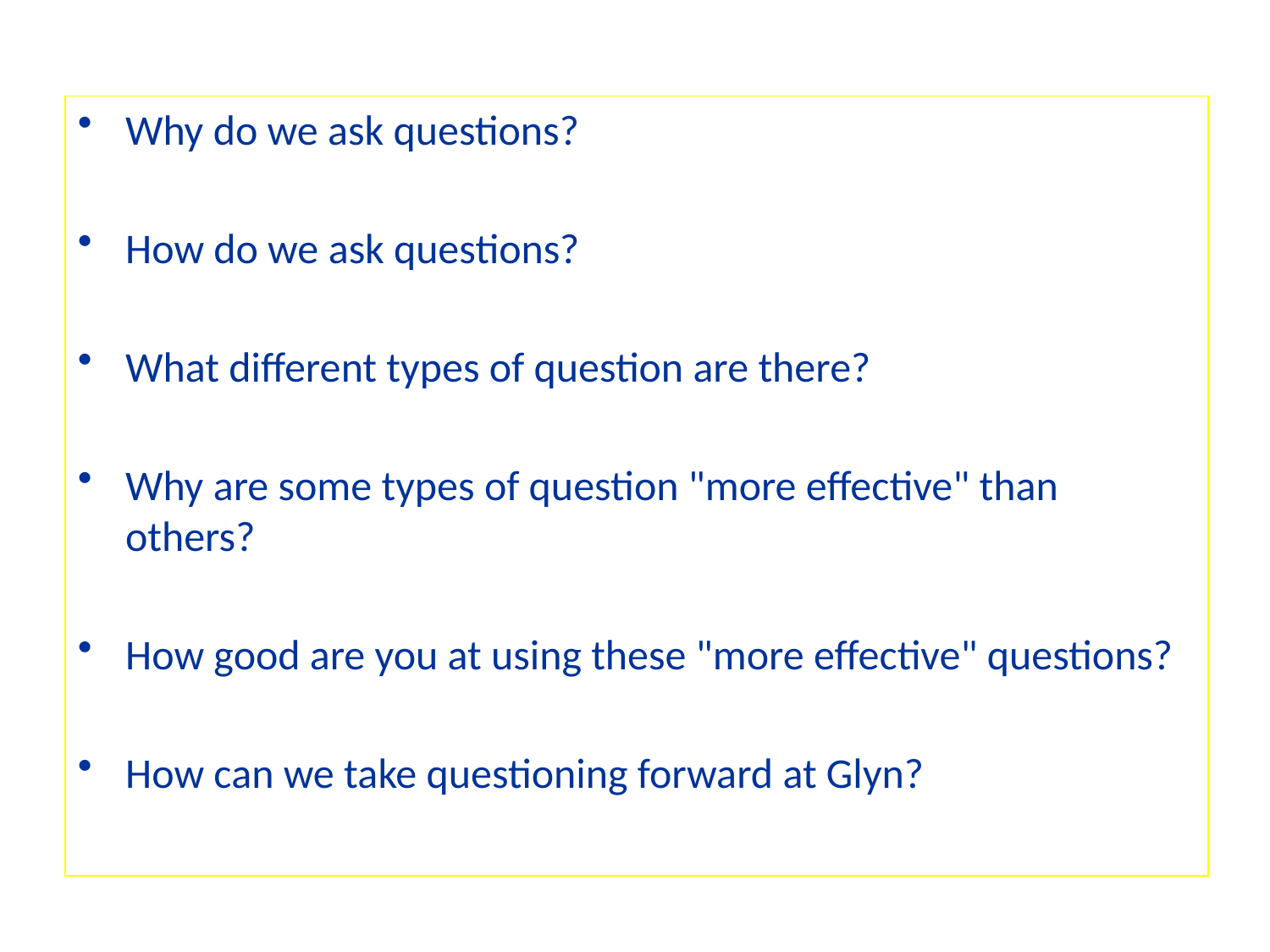

Why do we ask questions?

How do we ask questions?

What different types of question are there?

Why are some types of question "more effective" than others?

How good are you at using these "more effective" questions?

How can we take questioning forward at Glyn?